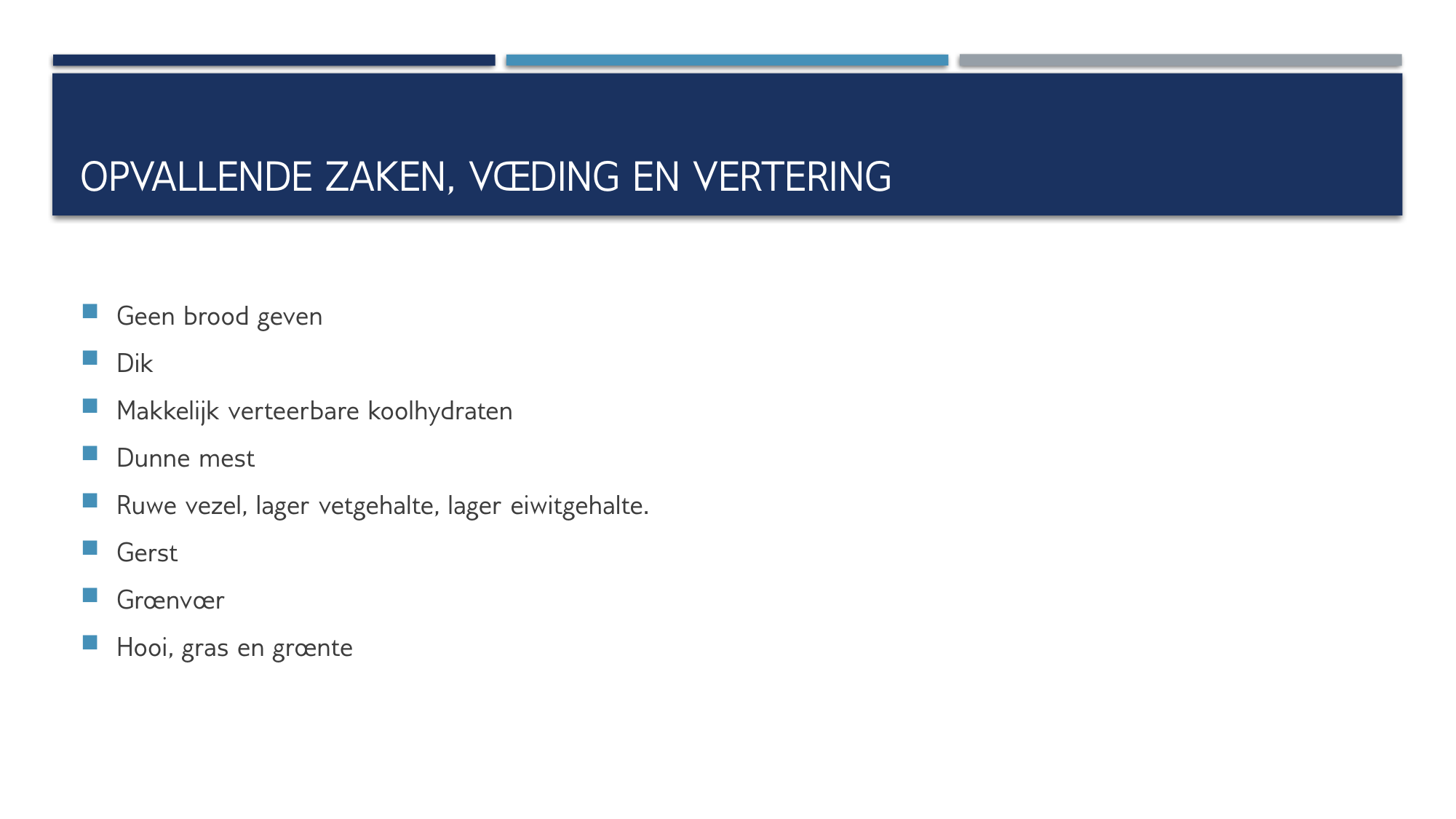

# Opvallende zaken, voeding en vertering
Geen brood geven
Dik
Makkelijk verteerbare koolhydraten
Dunne mest
Ruwe vezel, lager vetgehalte, lager eiwitgehalte.
Gerst
Groenvoer
Hooi, gras en groente